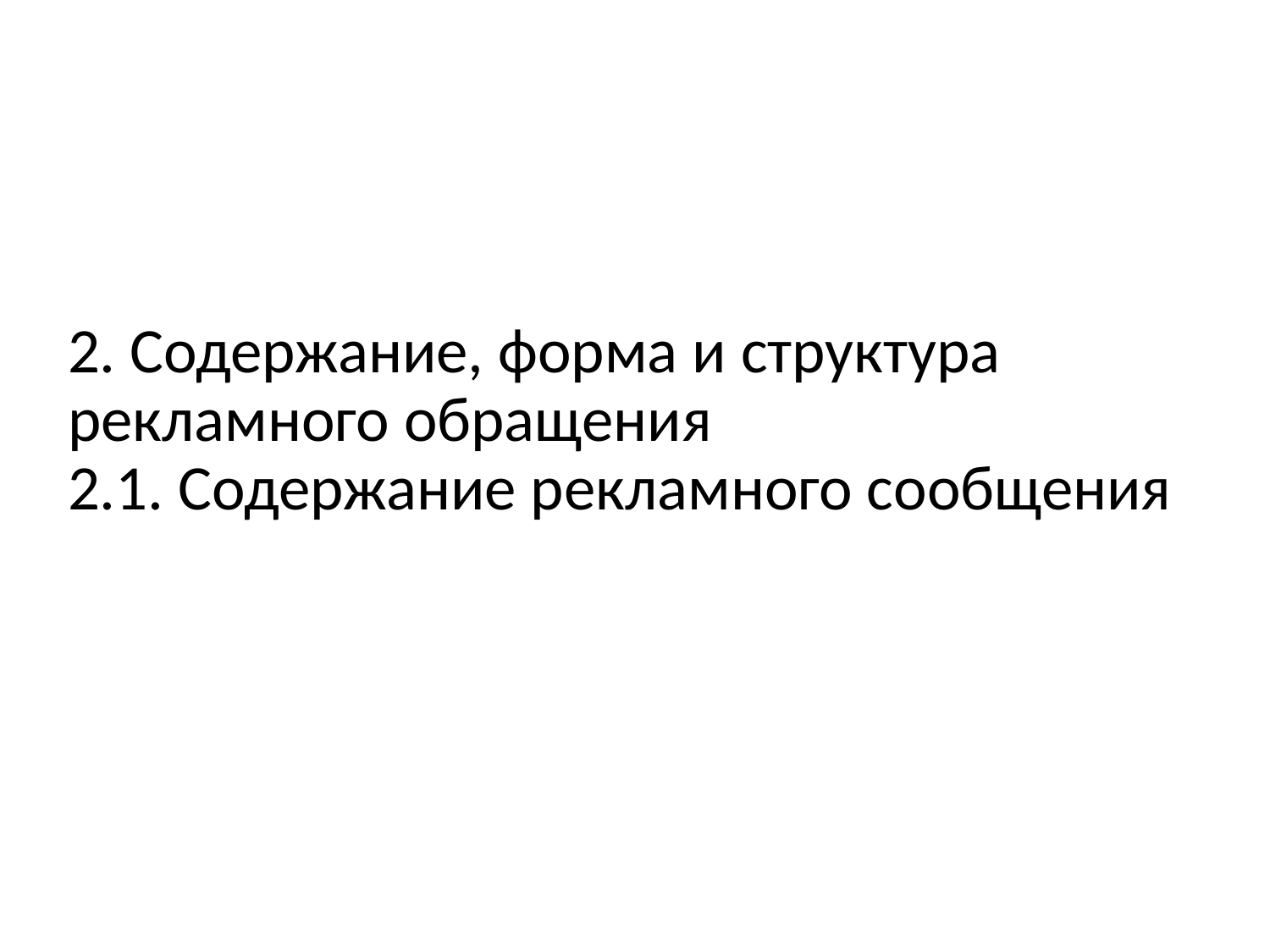

# 2. Содержание, форма и структура рекламного обращения 2.1. Содержание рекламного сообщения